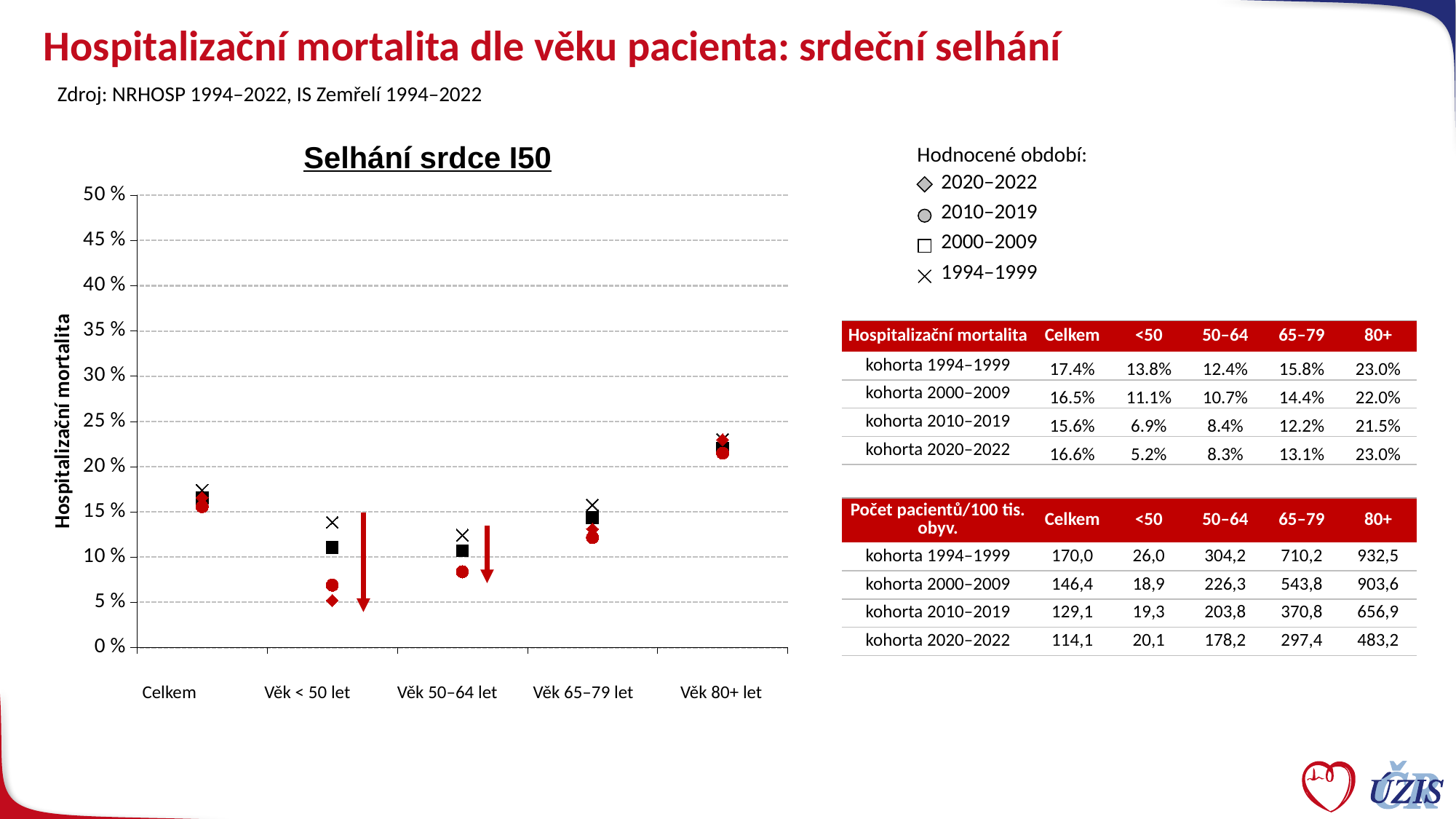

# Hospitalizační mortalita dle věku pacienta: srdeční selhání
Zdroj: NRHOSP 1994–2022, IS Zemřelí 1994–2022
Selhání srdce I50
Hodnocené období:
| 2020–2022 |
| --- |
| 2010–2019 |
| 2000–2009 |
| 1994–1999 |

### Chart

| Category | kohorta 1994–1999 | kohorta 2000–2009 | #REF! | #REF! | kohorta 2010–2019 | kohorta 2020–2022 |
|---|---|---|---|---|---|---|
| celkem | 0.17395351461130543 | 0.16544209043449437 | 0.15574978118468635 | 0.1657870292180375 | None | None |
| <50 | 0.13842482100238662 | 0.11089911757691391 | 0.06898023040819229 | 0.05194805194805195 | None | None |
| 50-64 | 0.12409626621768842 | 0.1070406410990269 | 0.08382474779472684 | 0.08334161120492699 | None | None |
| 65-79 | 0.1577401248491843 | 0.1437025414535875 | 0.121603497462117 | 0.13098919009611468 | None | None |
| 80+ | 0.2301753717117804 | 0.22048420461220217 | 0.21495022388384125 | 0.22975452516736922 | None | None |

| Hospitalizační mortalita | Celkem | <50 | 50–64 | 65–79 | 80+ |
| --- | --- | --- | --- | --- | --- |
| kohorta 1994–1999 | 17.4% | 13.8% | 12.4% | 15.8% | 23.0% |
| kohorta 2000–2009 | 16.5% | 11.1% | 10.7% | 14.4% | 22.0% |
| kohorta 2010–2019 | 15.6% | 6.9% | 8.4% | 12.2% | 21.5% |
| kohorta 2020–2022 | 16.6% | 5.2% | 8.3% | 13.1% | 23.0% |
| Počet pacientů/100 tis. obyv. | Celkem | <50 | 50–64 | 65–79 | 80+ |
| --- | --- | --- | --- | --- | --- |
| kohorta 1994–1999 | 170,0 | 26,0 | 304,2 | 710,2 | 932,5 |
| kohorta 2000–2009 | 146,4 | 18,9 | 226,3 | 543,8 | 903,6 |
| kohorta 2010–2019 | 129,1 | 19,3 | 203,8 | 370,8 | 656,9 |
| kohorta 2020–2022 | 114,1 | 20,1 | 178,2 | 297,4 | 483,2 |
| Celkem | Věk < 50 let | Věk 50–64 let | Věk 65–79 let | Věk 80+ let |
| --- | --- | --- | --- | --- |